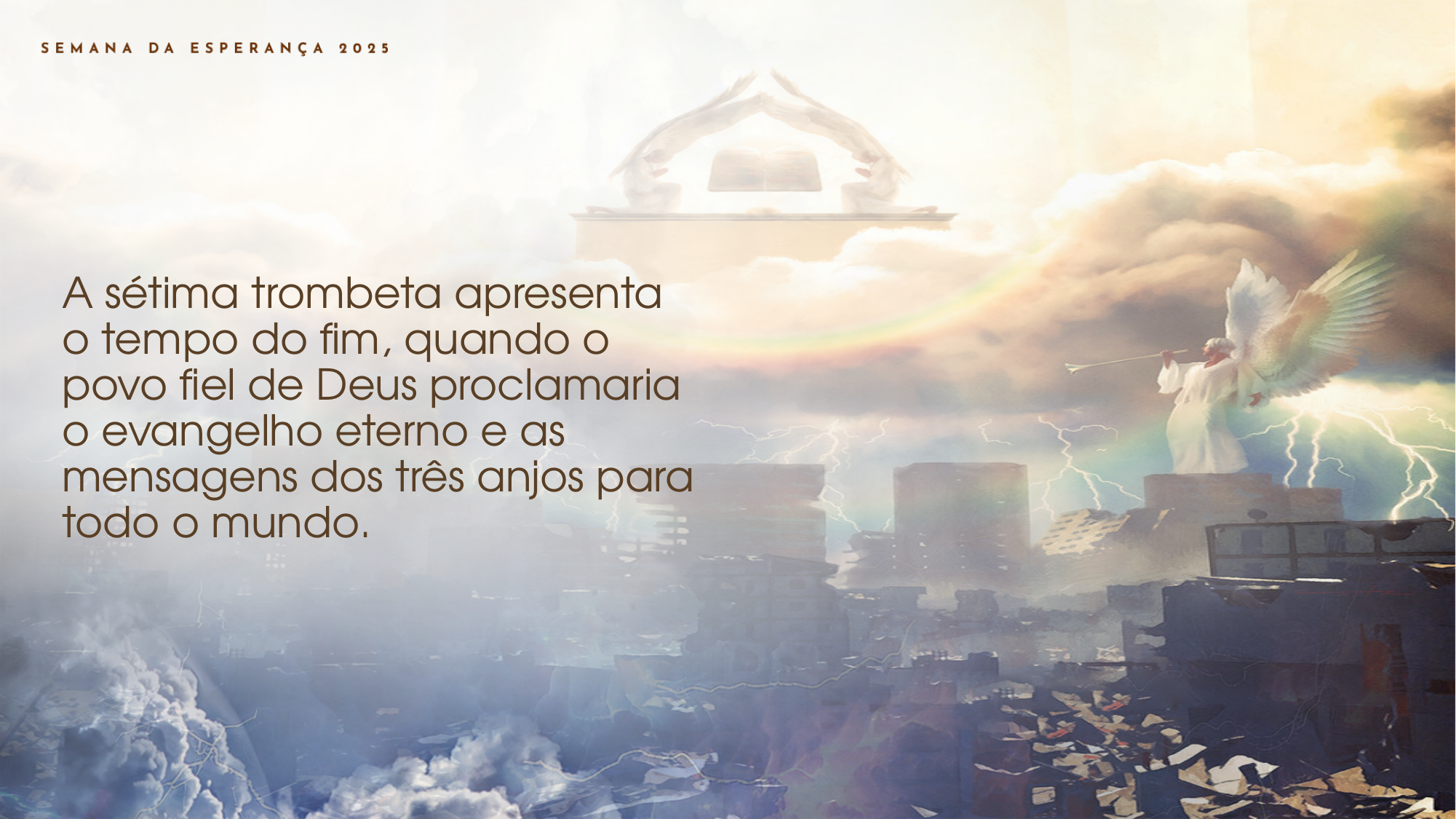

A sétima trombeta apresenta o tempo do fim, quando o povo fiel de Deus proclamaria o evangelho eterno e as mensagens dos três anjos para todo o mundo.